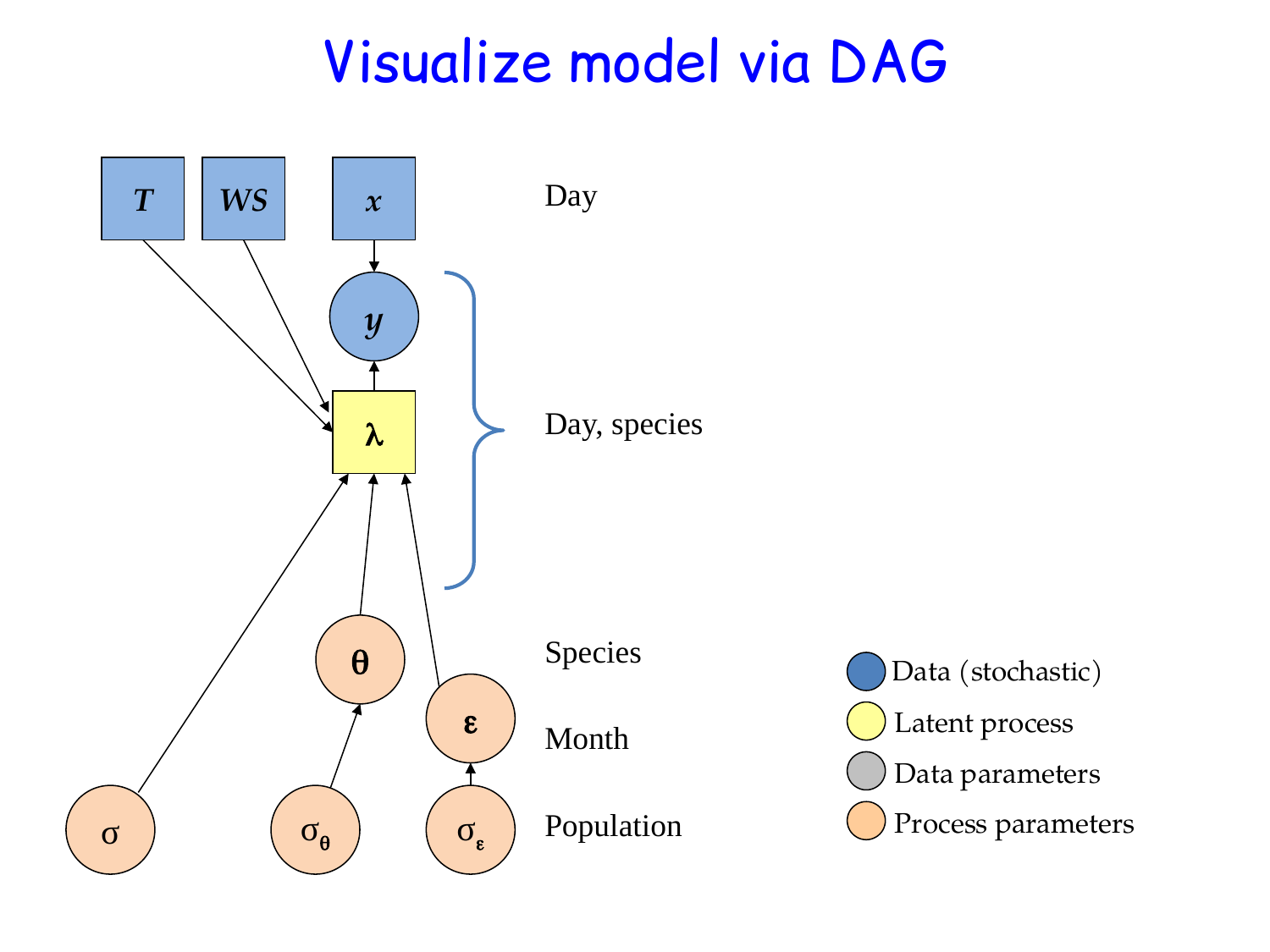

# Visualize model via DAG
T
WS
x
Day

Day, species

Species

Month

Population
y

λ
θ
Data (stochastic)

Latent process

Data parameters

Process parameters

ε
σ
σθ
σε